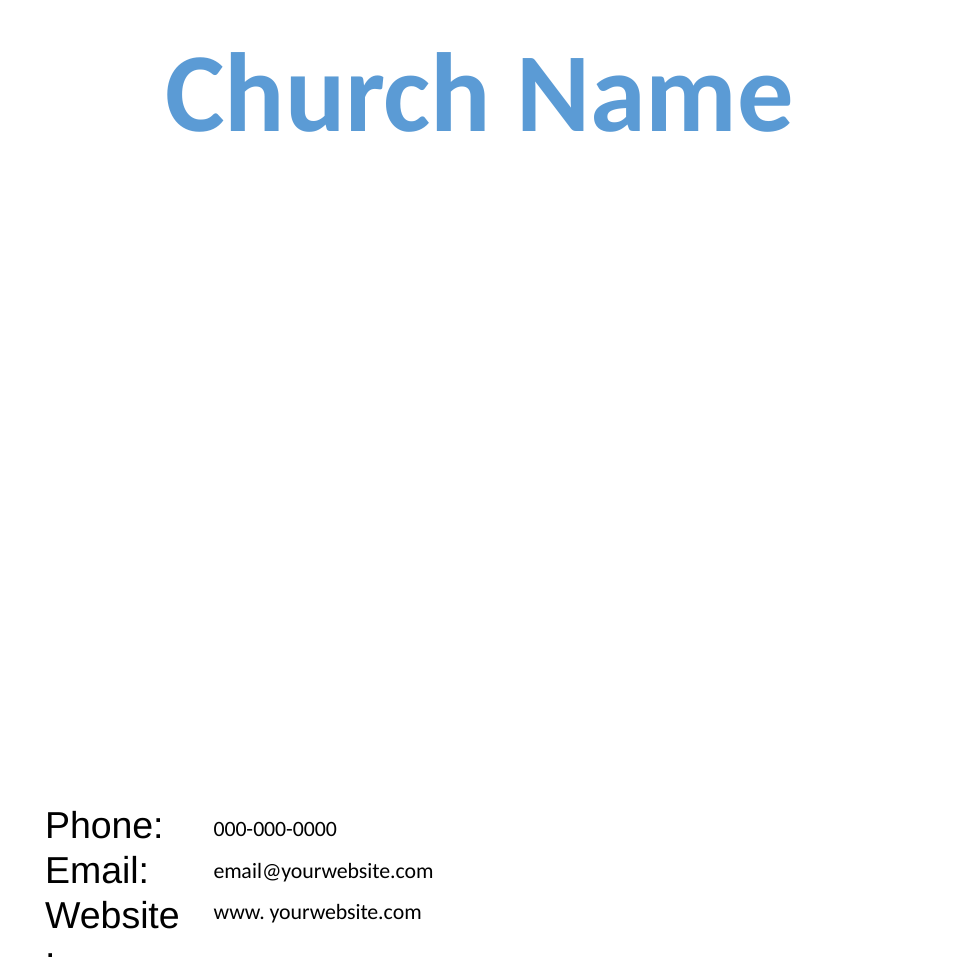

Church Name

Phone:
Email:
Website:
000-000-0000
email@yourwebsite.com
www. yourwebsite.com